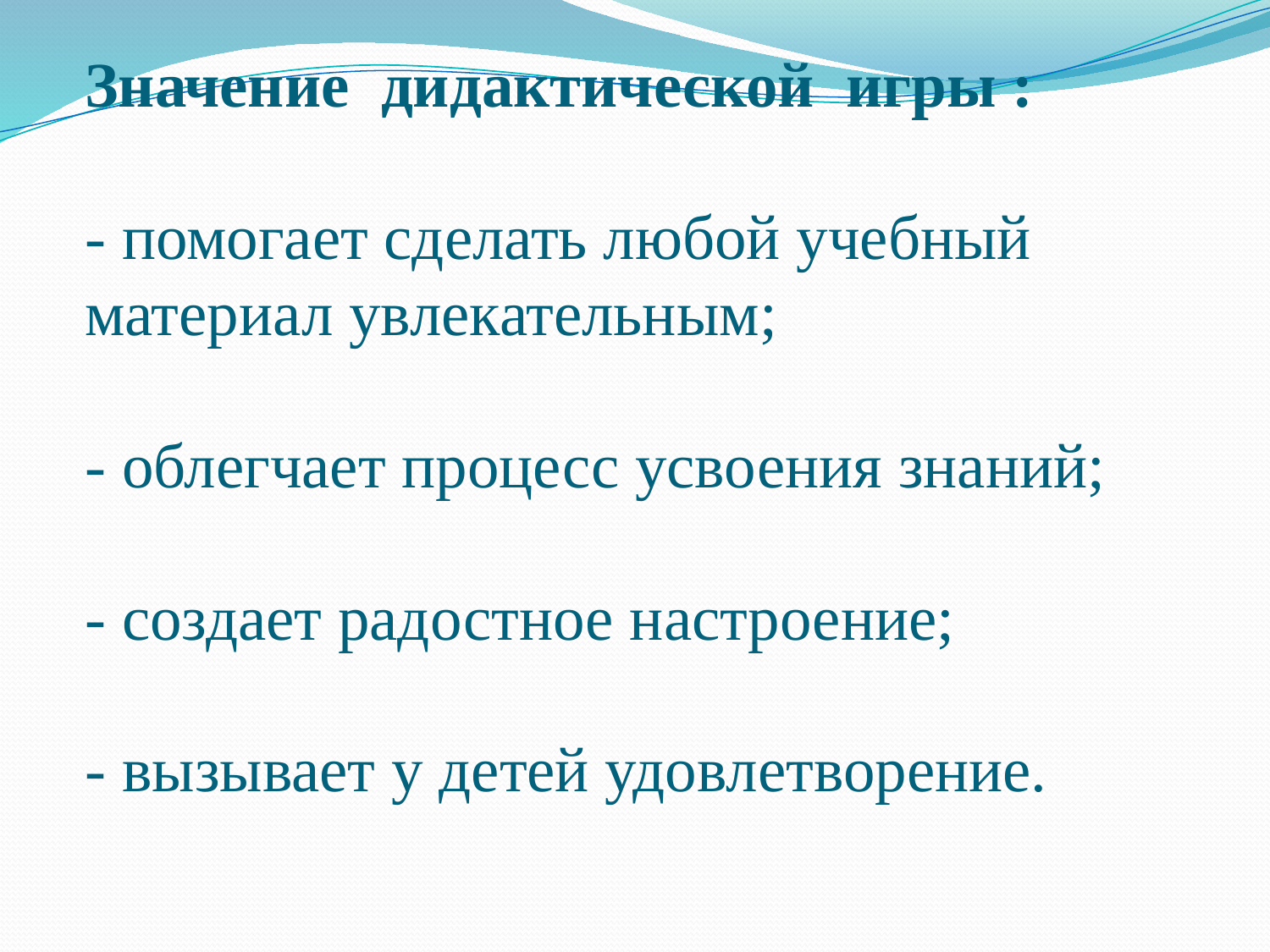

# Значение  дидактической  игры : - помогает сделать любой учебный материал увлекательным; - облегчает процесс усвоения знаний; - создает радостное настроение; - вызывает у детей удовлетворение.